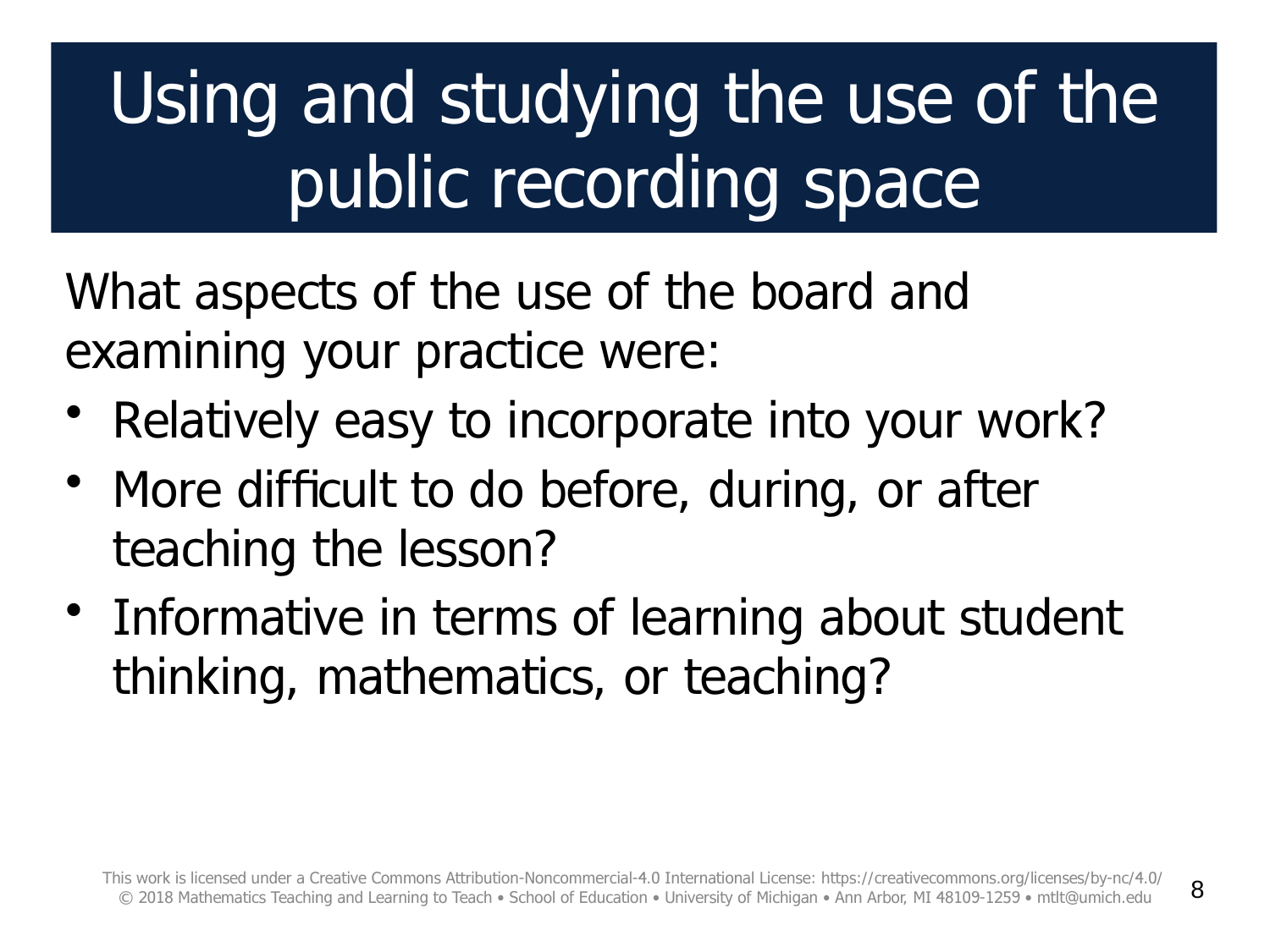

# Using and studying the use of the public recording space
What aspects of the use of the board and examining your practice were:
Relatively easy to incorporate into your work?
More difficult to do before, during, or after teaching the lesson?
Informative in terms of learning about student thinking, mathematics, or teaching?
This work is licensed under a Creative Commons Attribution-Noncommercial-4.0 International License: https://creativecommons.org/licenses/by-nc/4.0/
© 2018 Mathematics Teaching and Learning to Teach • School of Education • University of Michigan • Ann Arbor, MI 48109-1259 • mtlt@umich.edu
8